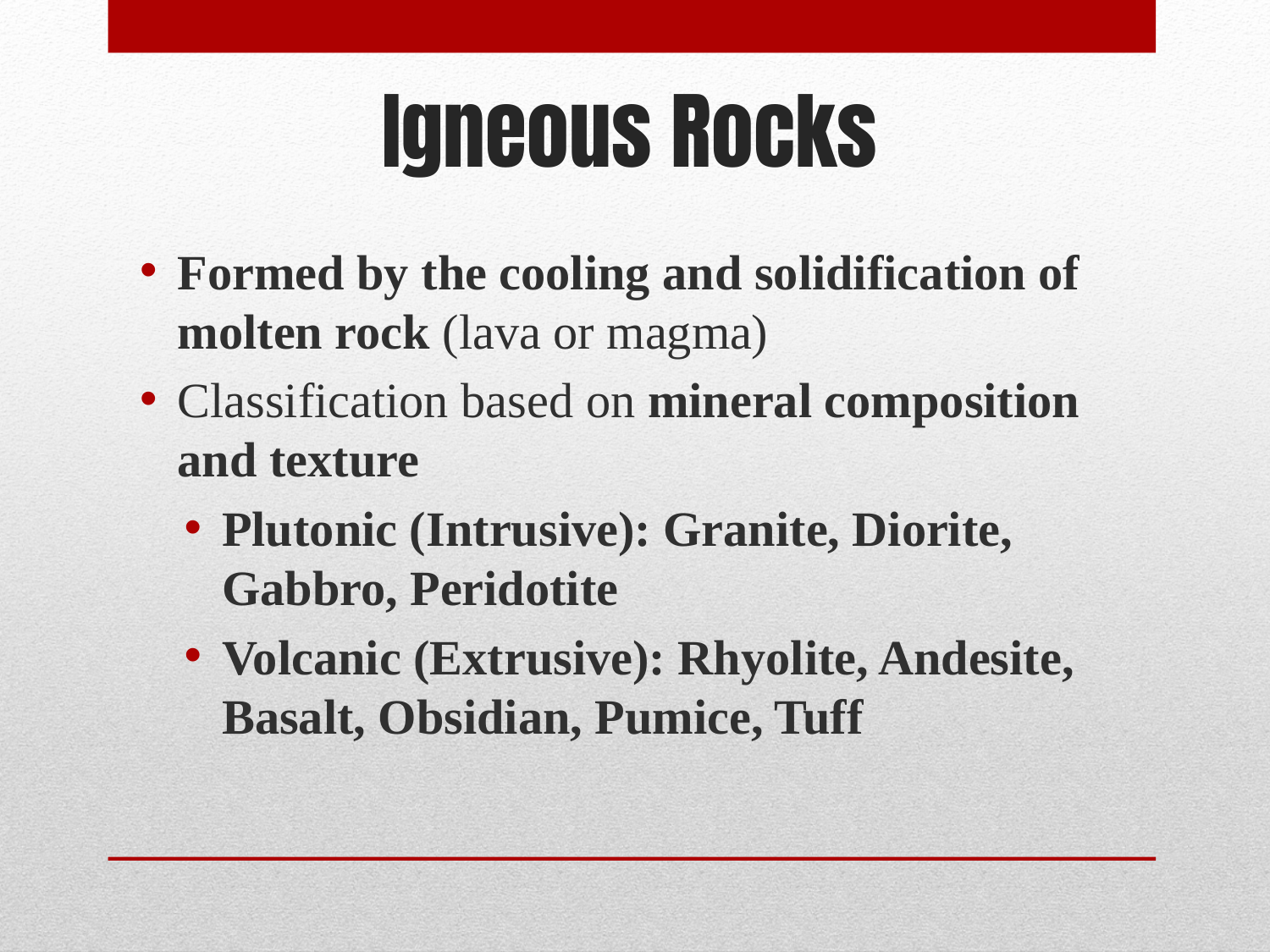

Igneous Rocks
Formed by the cooling and solidification of molten rock (lava or magma)
Classification based on mineral composition and texture
Plutonic (Intrusive): Granite, Diorite, Gabbro, Peridotite
Volcanic (Extrusive): Rhyolite, Andesite, Basalt, Obsidian, Pumice, Tuff